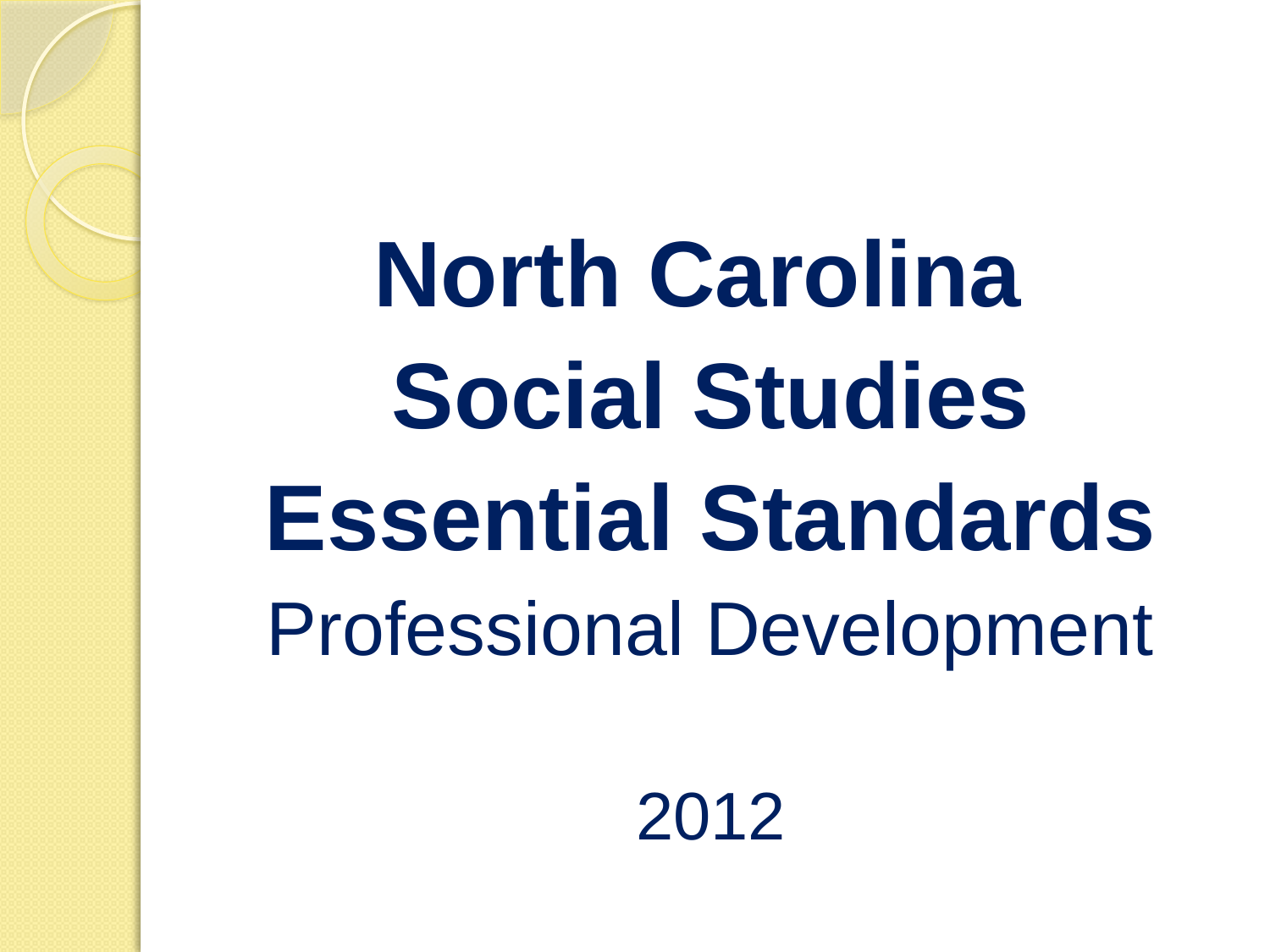

North Carolina
Social Studies
Essential Standards
Professional Development

2012